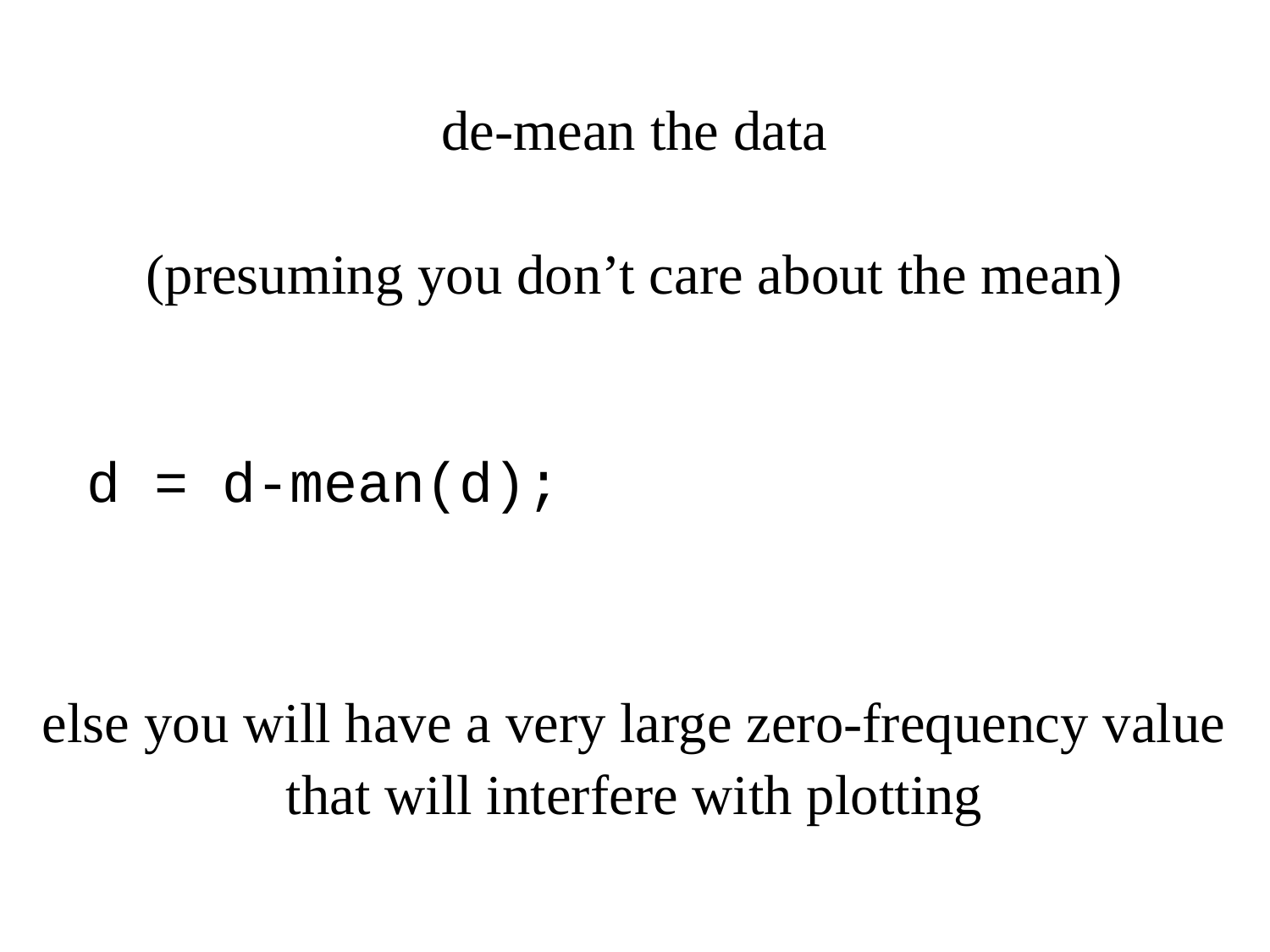

de-mean the data

(presuming you don’t care about the mean)
# d = d-mean(d);
else you will have a very large zero-frequency value
that will interfere with plotting